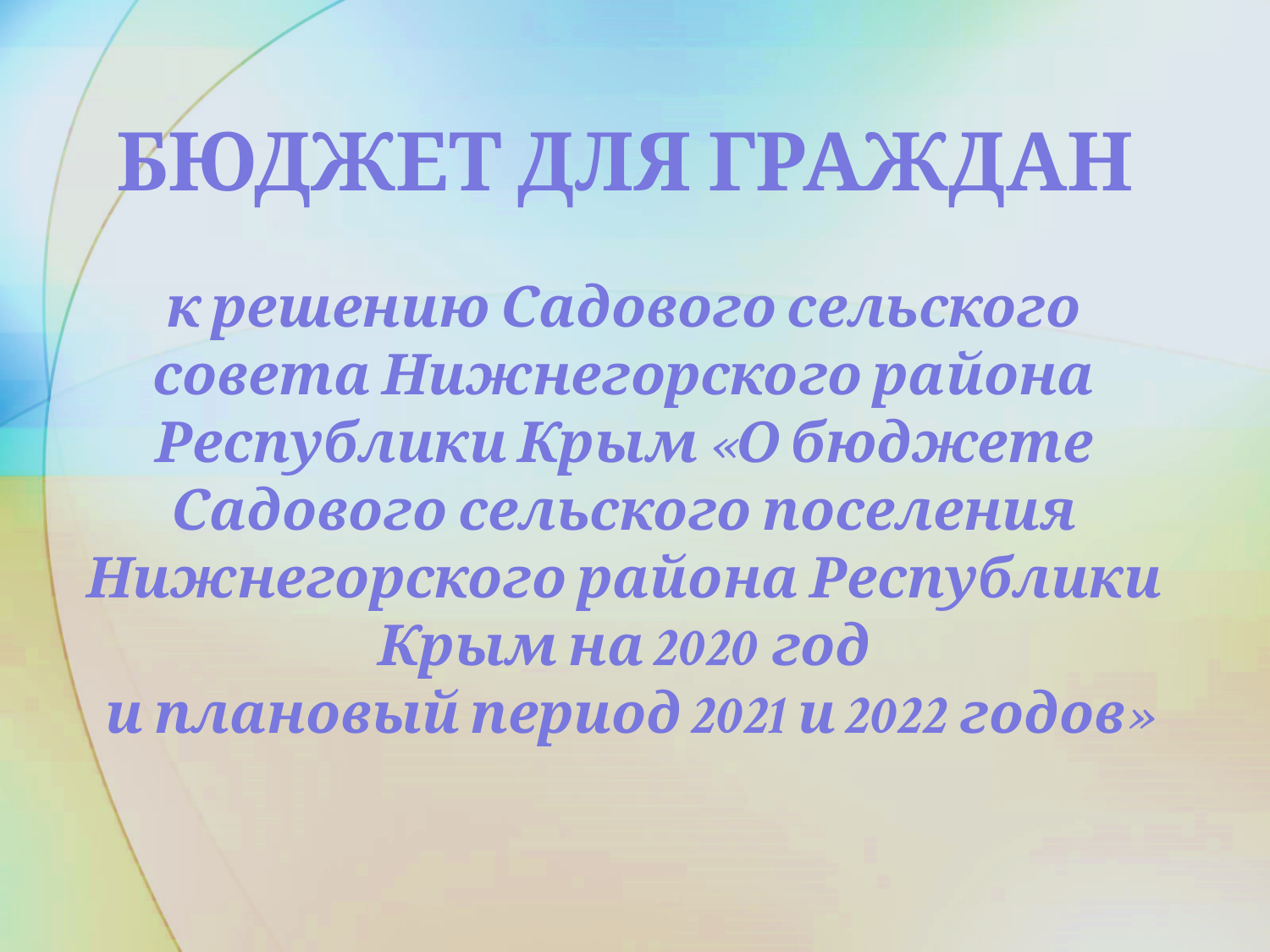

# БЮДЖЕТ ДЛЯ ГРАЖДАН
к решению Садового сельского
совета Нижнегорского района Республики Крым «О бюджете Садового сельского поселения Нижнегорского района Республики Крым на 2020 год
 и плановый период 2021 и 2022 годов»